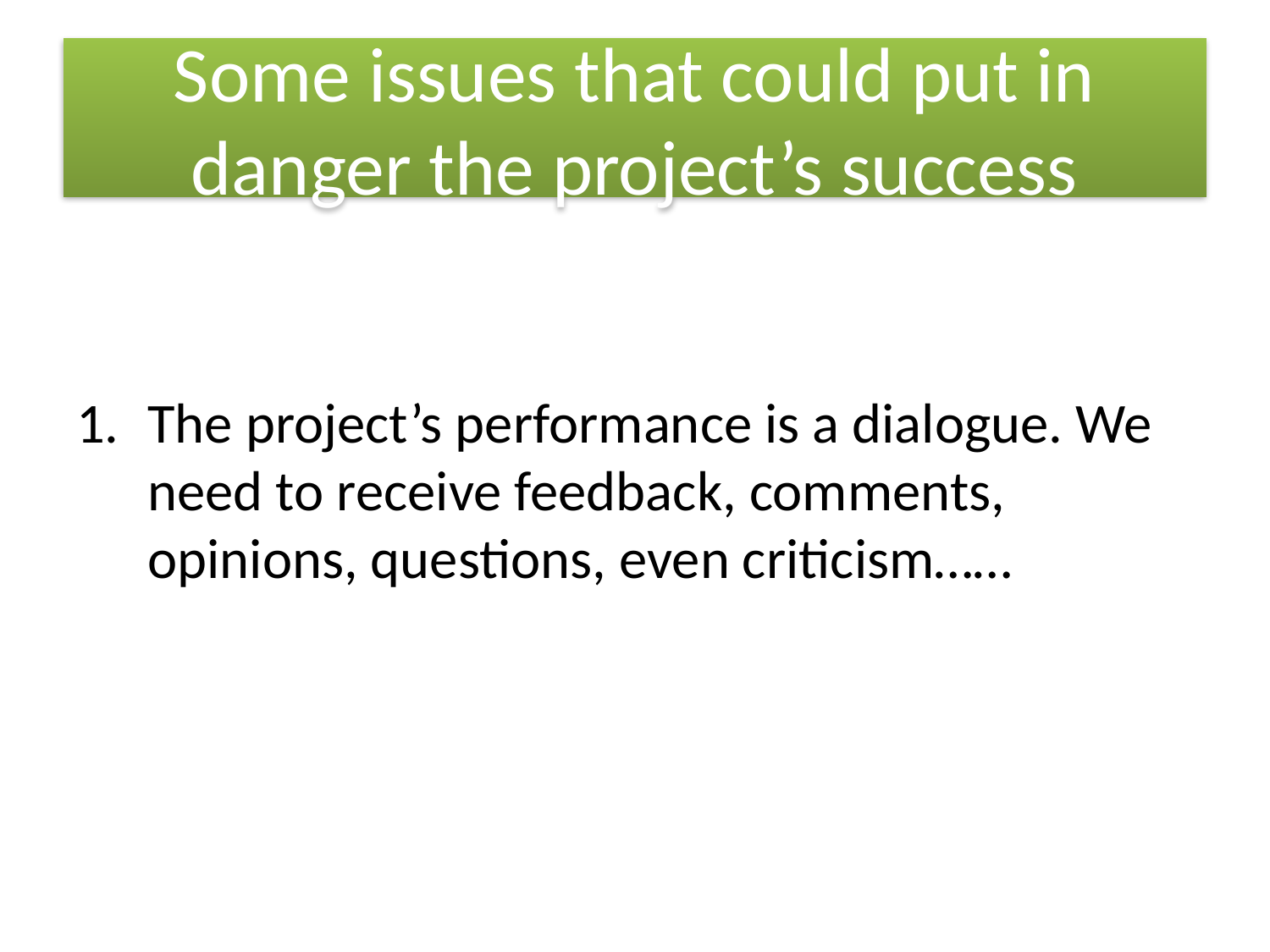

# Some issues that could put in danger the project’s success

The project’s performance is a dialogue. We need to receive feedback, comments, opinions, questions, even criticism……